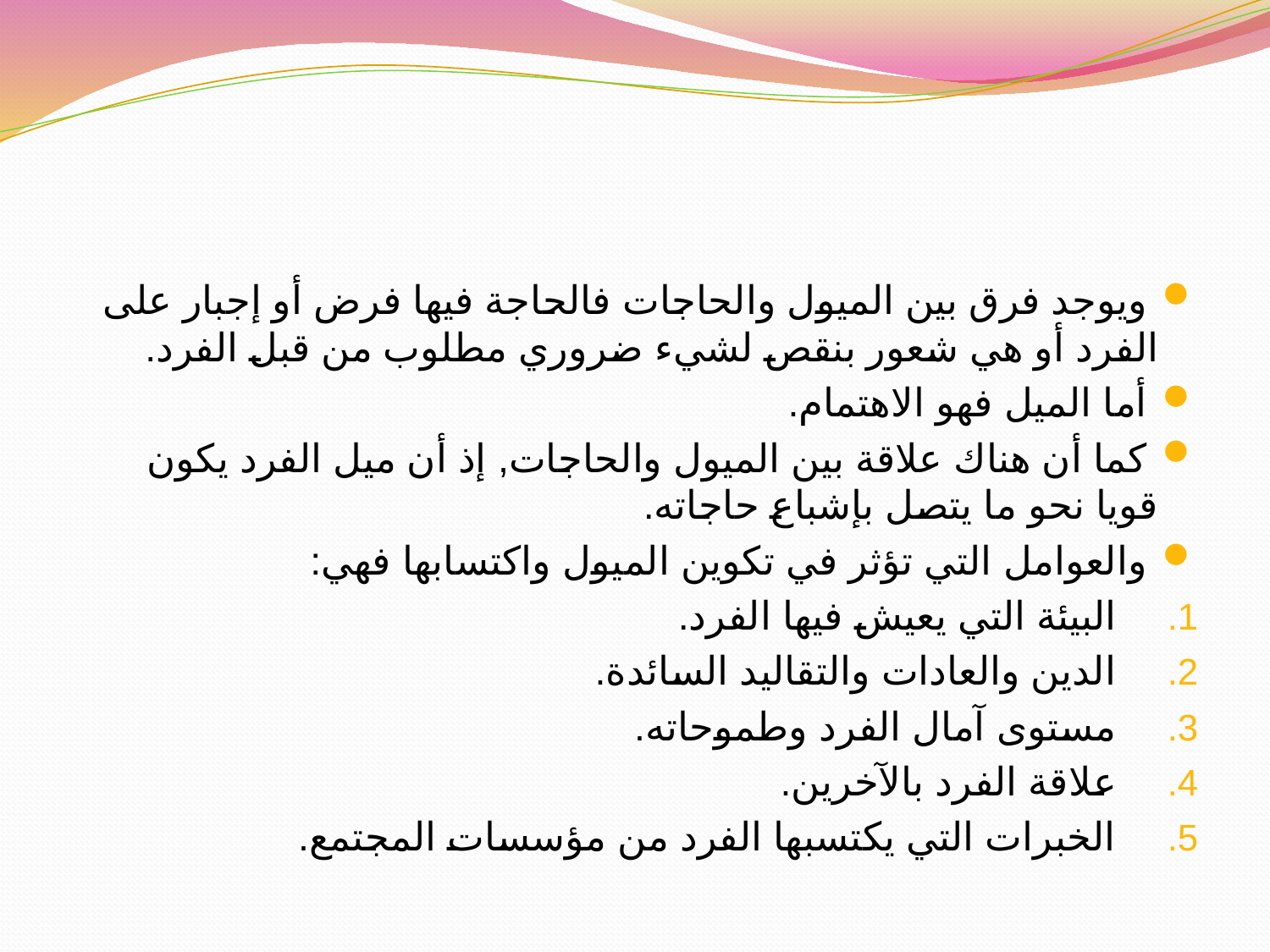

#
 ويوجد فرق بين الميول والحاجات فالحاجة فيها فرض أو إجبار على الفرد أو هي شعور بنقص لشيء ضروري مطلوب من قبل الفرد.
 أما الميل فهو الاهتمام.
 كما أن هناك علاقة بين الميول والحاجات, إذ أن ميل الفرد يكون قويا نحو ما يتصل بإشباع حاجاته.
 والعوامل التي تؤثر في تكوين الميول واكتسابها فهي:
 البيئة التي يعيش فيها الفرد.
 الدين والعادات والتقاليد السائدة.
 مستوى آمال الفرد وطموحاته.
 علاقة الفرد بالآخرين.
 الخبرات التي يكتسبها الفرد من مؤسسات المجتمع.